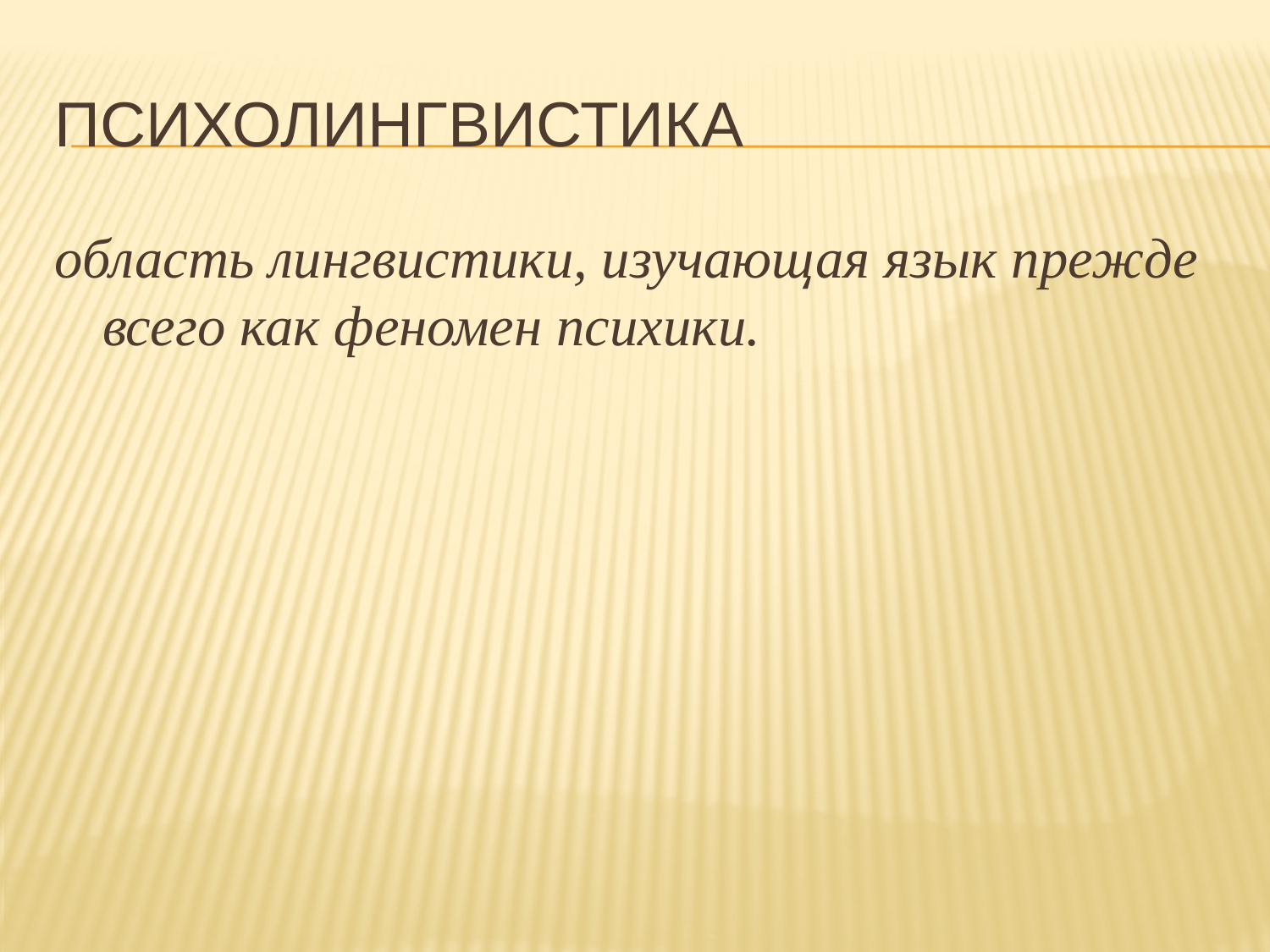

# психолингвистика
область лингвистики, изучающая язык прежде всего как феномен психики.